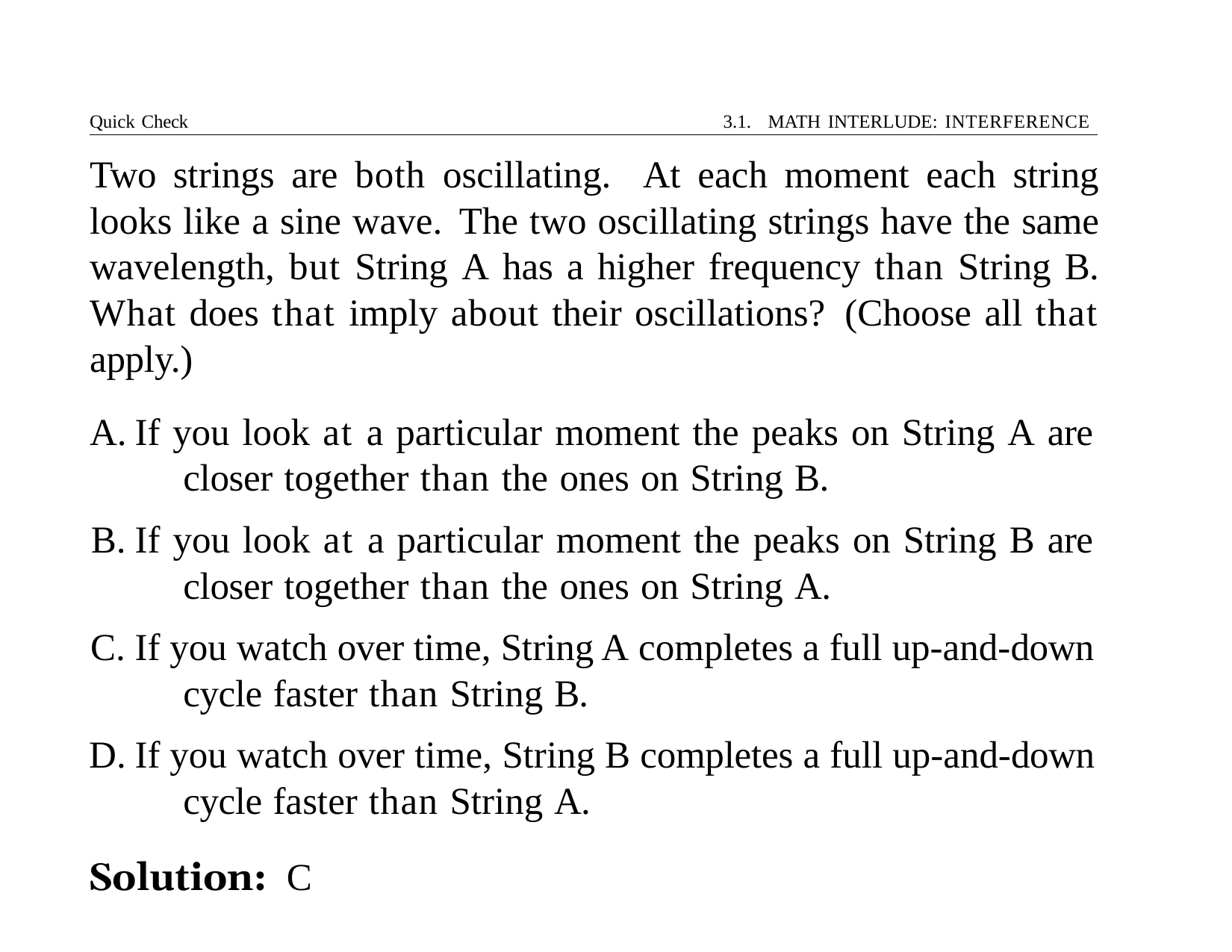

Quick Check
3.1.  MATH INTERLUDE: INTERFERENCE

# Two strings are both oscillating.  At each moment each string looks like a sine wave. The two oscillating strings have the same wavelength, but String A has a higher frequency than String B. What does that imply about their oscillations? (Choose all that apply.)
If you look at a particular moment the peaks on String A are 	closer together than the ones on String B.
If you look at a particular moment the peaks on String B are 	closer together than the ones on String A.
If you watch over time, String A completes a full up-and-down 	cycle faster than String B.
If you watch over time, String B completes a full up-and-down 	cycle faster than String A.
Solution:	C